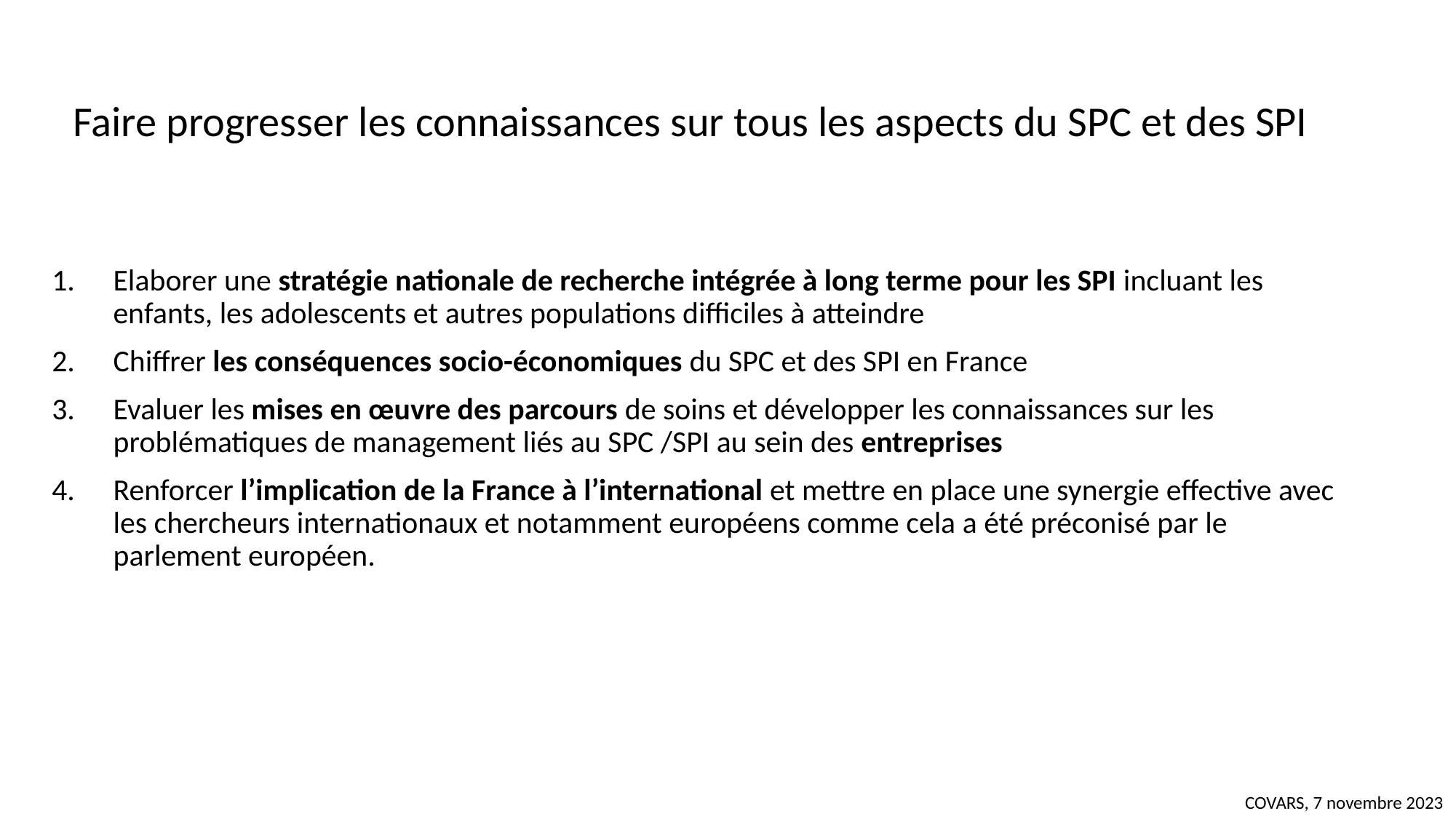

# Faire progresser les connaissances sur tous les aspects du SPC et des SPI
Elaborer une stratégie nationale de recherche intégrée à long terme pour les SPI incluant les enfants, les adolescents et autres populations difficiles à atteindre
Chiffrer les conséquences socio-économiques du SPC et des SPI en France
Evaluer les mises en œuvre des parcours de soins et développer les connaissances sur les problématiques de management liés au SPC /SPI au sein des entreprises
Renforcer l’implication de la France à l’international et mettre en place une synergie effective avec les chercheurs internationaux et notamment européens comme cela a été préconisé par le parlement européen.

COVARS, 7 novembre 2023